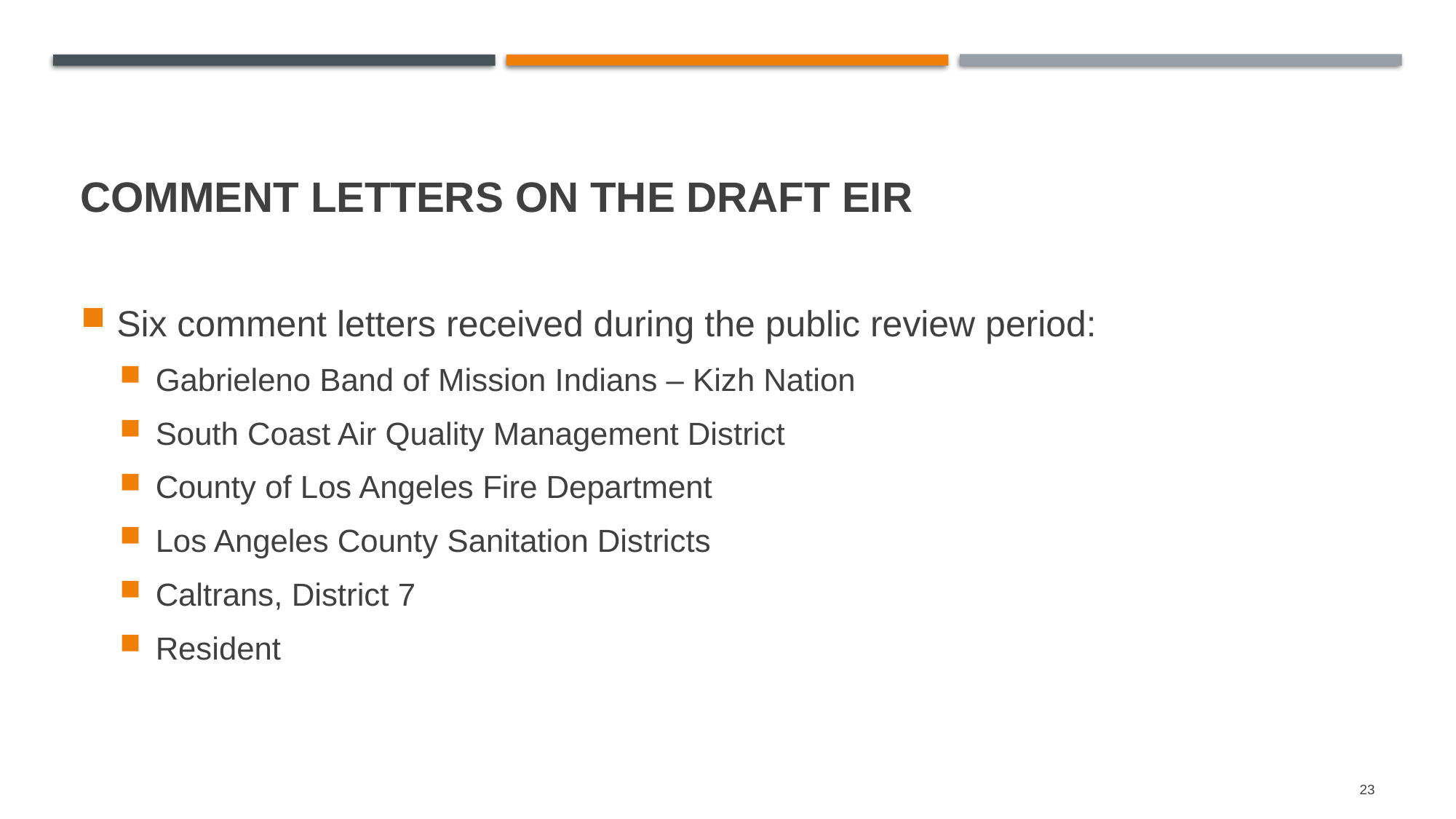

# Comment Letters on the Draft EIR
Six comment letters received during the public review period:
Gabrieleno Band of Mission Indians – Kizh Nation
South Coast Air Quality Management District
County of Los Angeles Fire Department
Los Angeles County Sanitation Districts
Caltrans, District 7
Resident

23